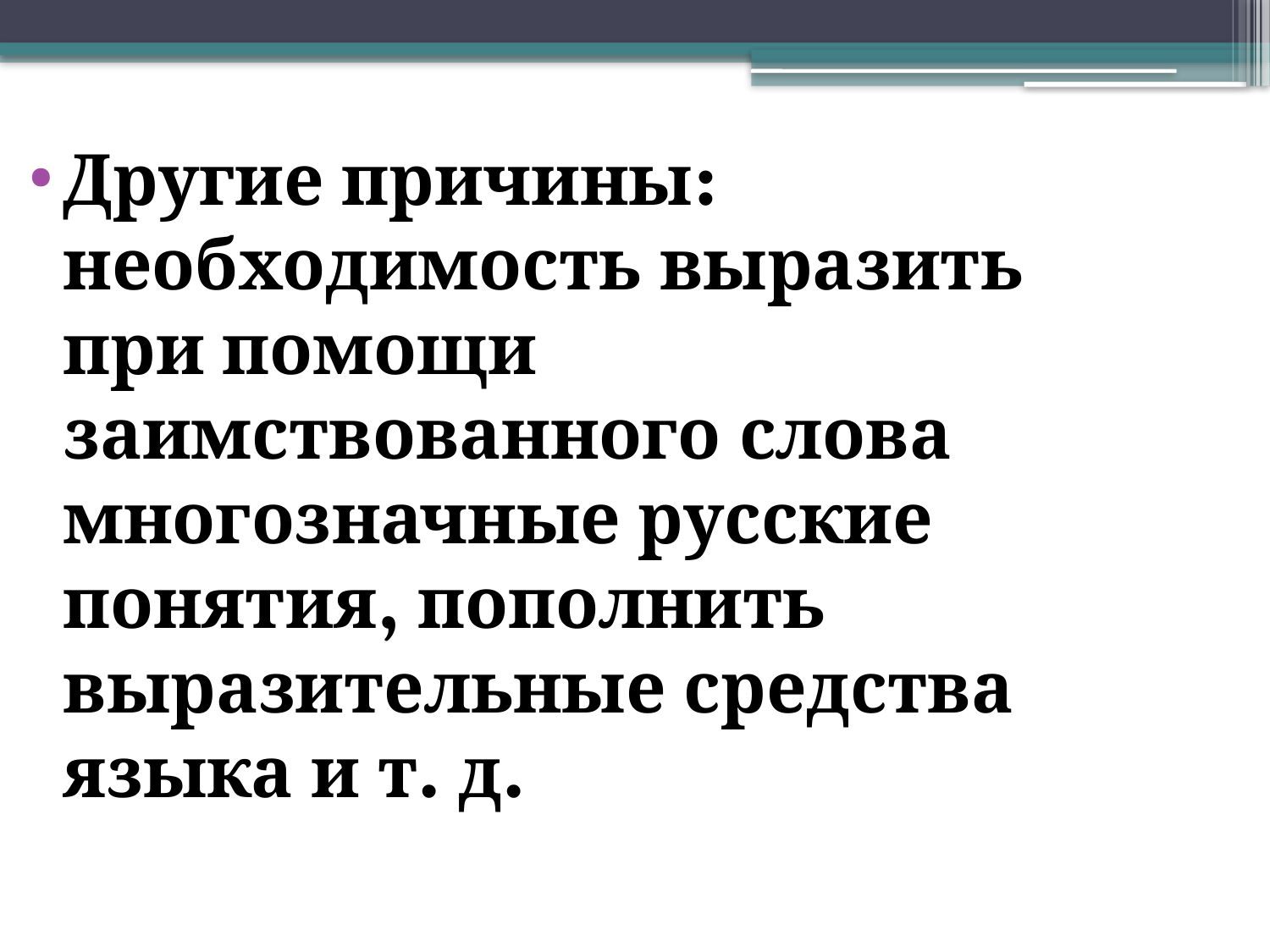

Другие причины: необходимость выразить при помощи заимствованного слова многозначные русские понятия, пополнить выразительные средства языка и т. д.